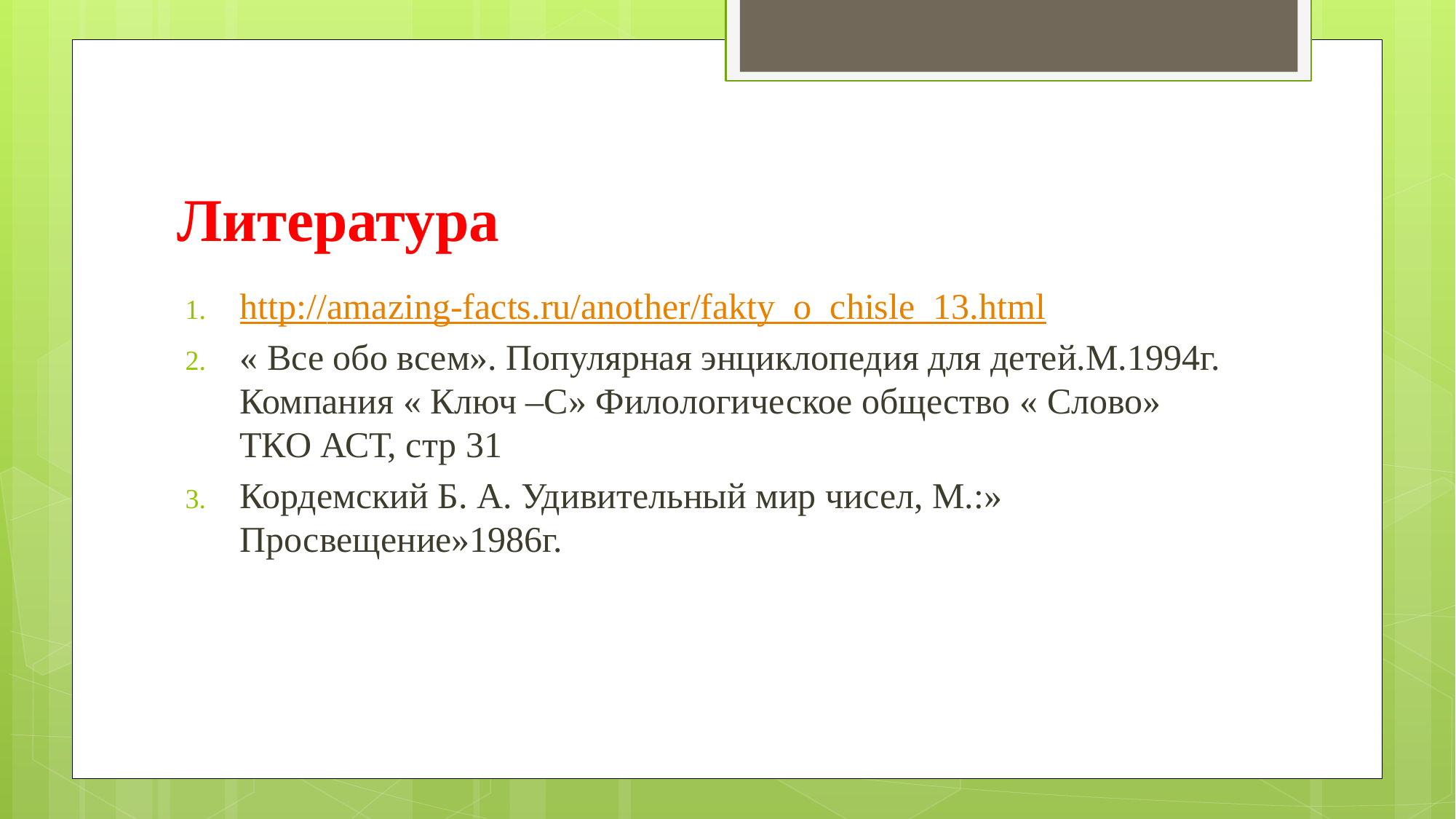

# Литература
http://amazing-facts.ru/another/fakty_o_chisle_13.html
« Все обо всем». Популярная энциклопедия для детей.М.1994г. Компания « Ключ –С» Филологическое общество « Слово» ТКО АСТ, стр 31
Кордемский Б. А. Удивительный мир чисел, М.:» Просвещение»1986г.